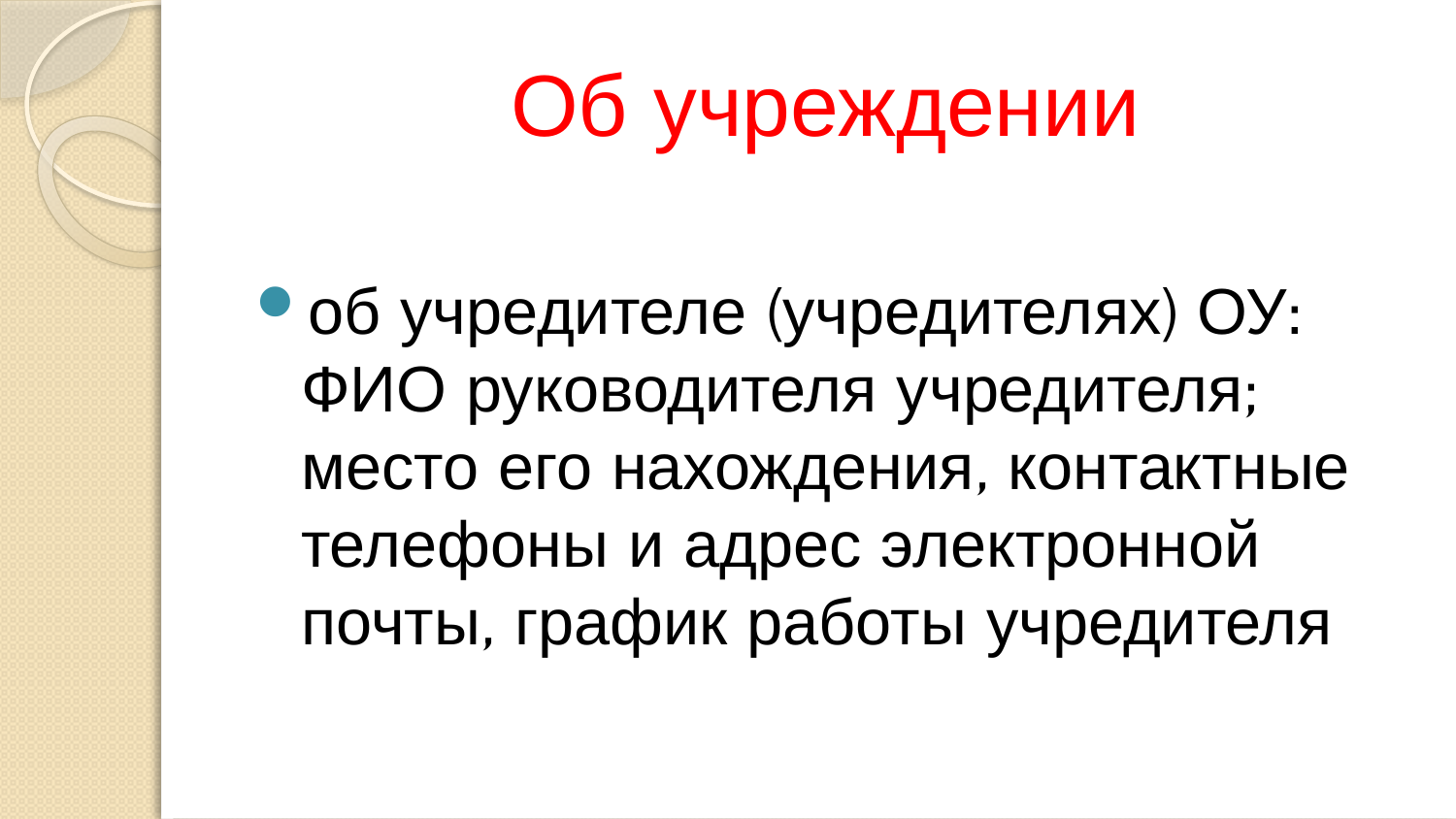

# Об учреждении

об учредителе (учредителях) ОУ: ФИО руководителя учредителя; место его нахождения, контактные телефоны и адрес электронной почты, график работы учредителя